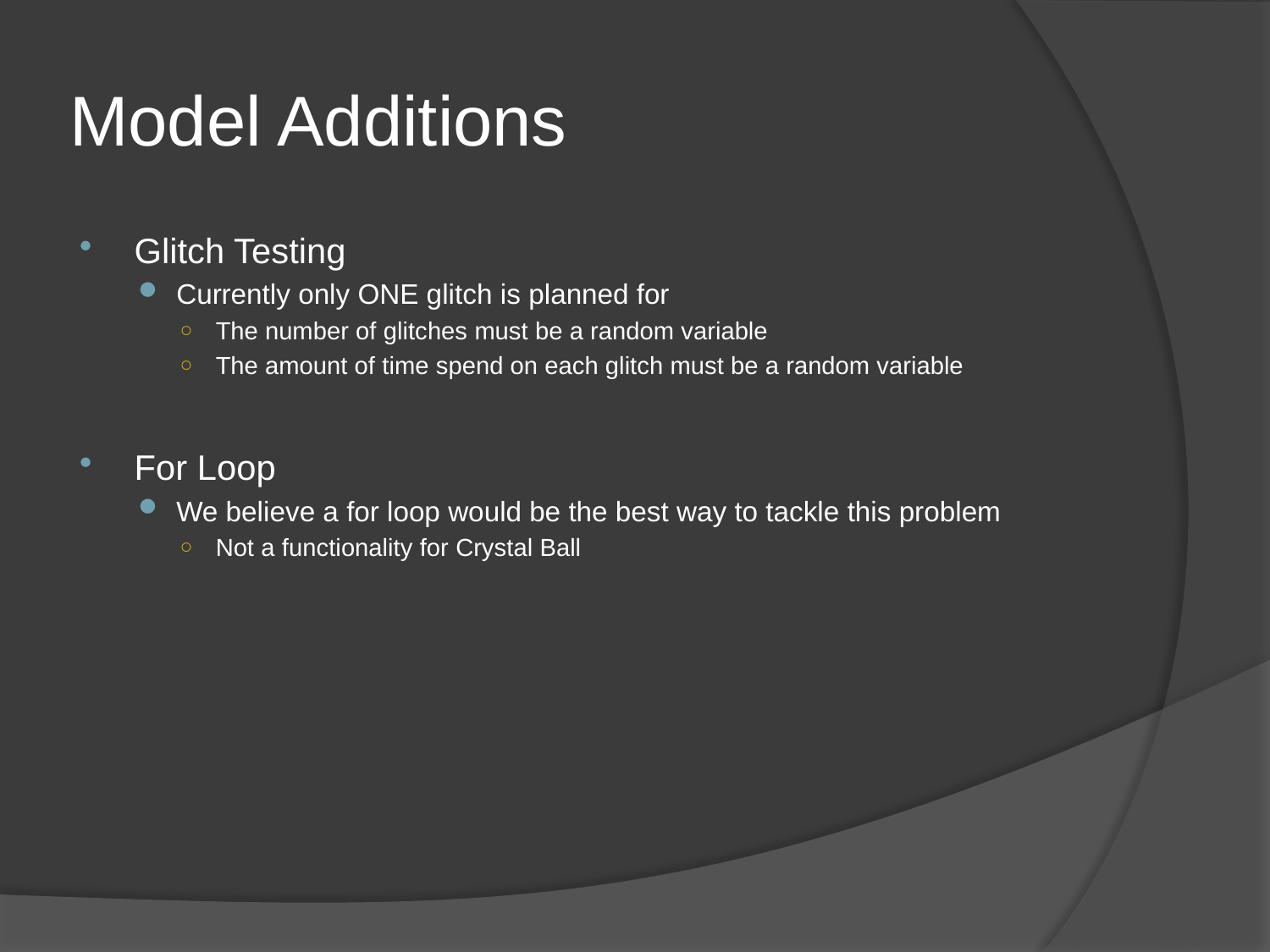

# Model Additions
Glitch Testing
Currently only ONE glitch is planned for
The number of glitches must be a random variable
The amount of time spend on each glitch must be a random variable

For Loop
We believe a for loop would be the best way to tackle this problem
Not a functionality for Crystal Ball